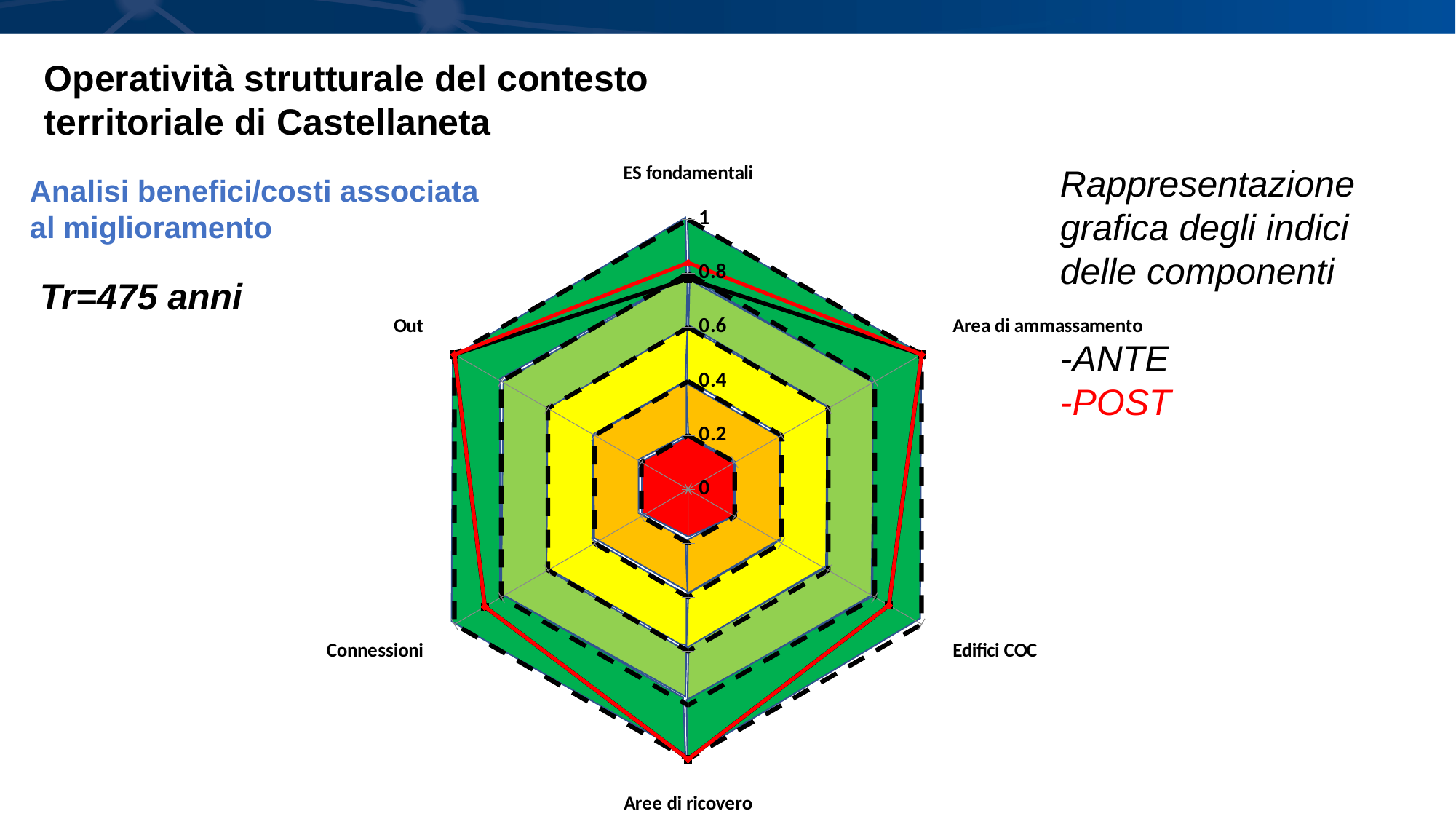

Operatività strutturale del contesto territoriale di Castellaneta

### Chart

| Category |  |  |
|---|---|---|
| ES fondamentali | 0.78 | 0.84 |
| Area di ammassamento | 1.0 | 1.0 |
| Edifici COC | 0.86 | 0.86 |
| Aree di ricovero | 1.0 | 1.0 |
| Connessioni | 0.87 | 0.87 |
| Out | 1.0 | 1.0 |
Rappresentazione grafica degli indici delle componenti

-ANTE
-POST
Analisi benefici/costi associata al miglioramento

Tr=475 anni